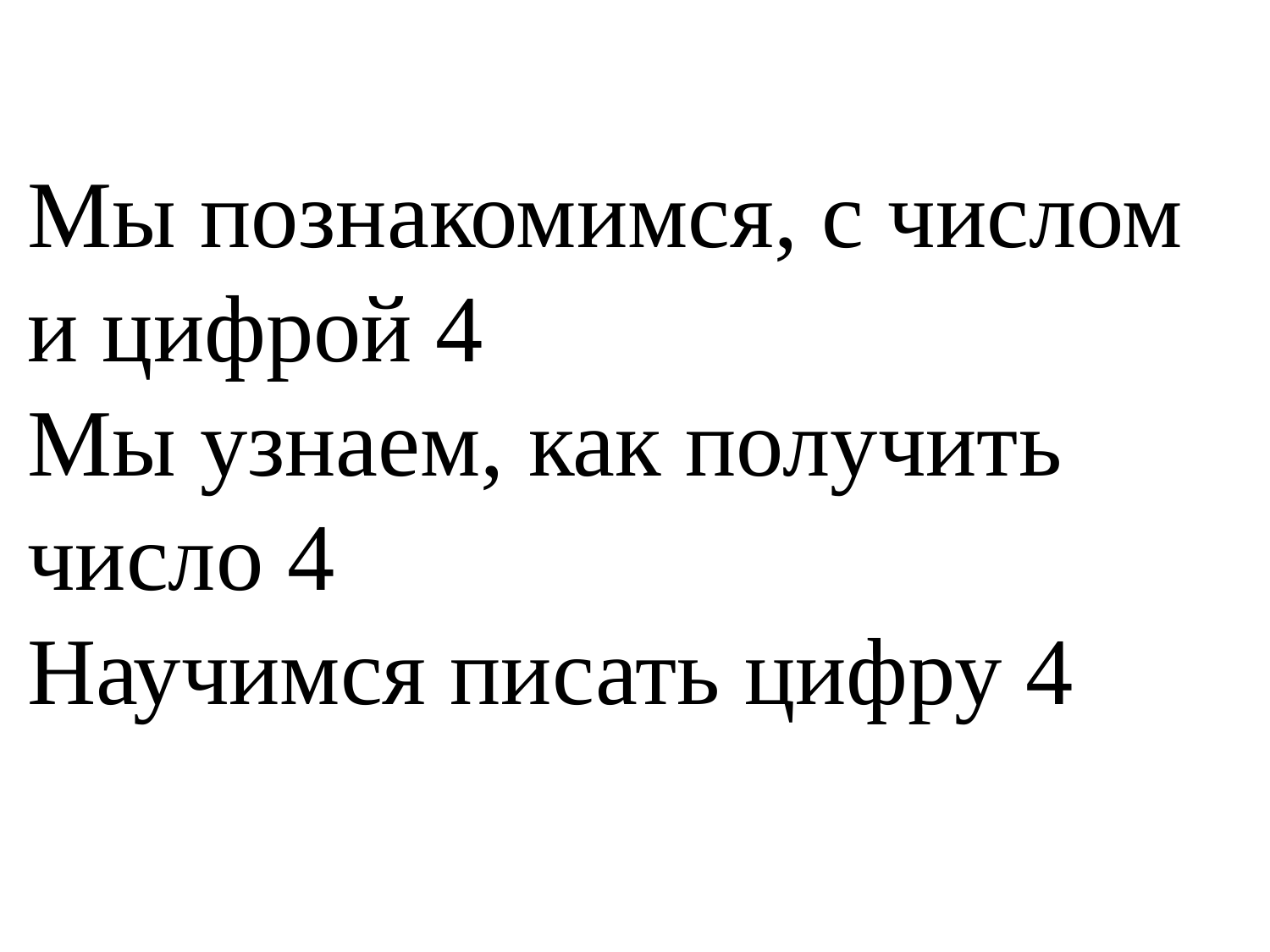

Мы познакомимся, с числом и цифрой 4
Мы узнаем, как получить число 4
Научимся писать цифру 4